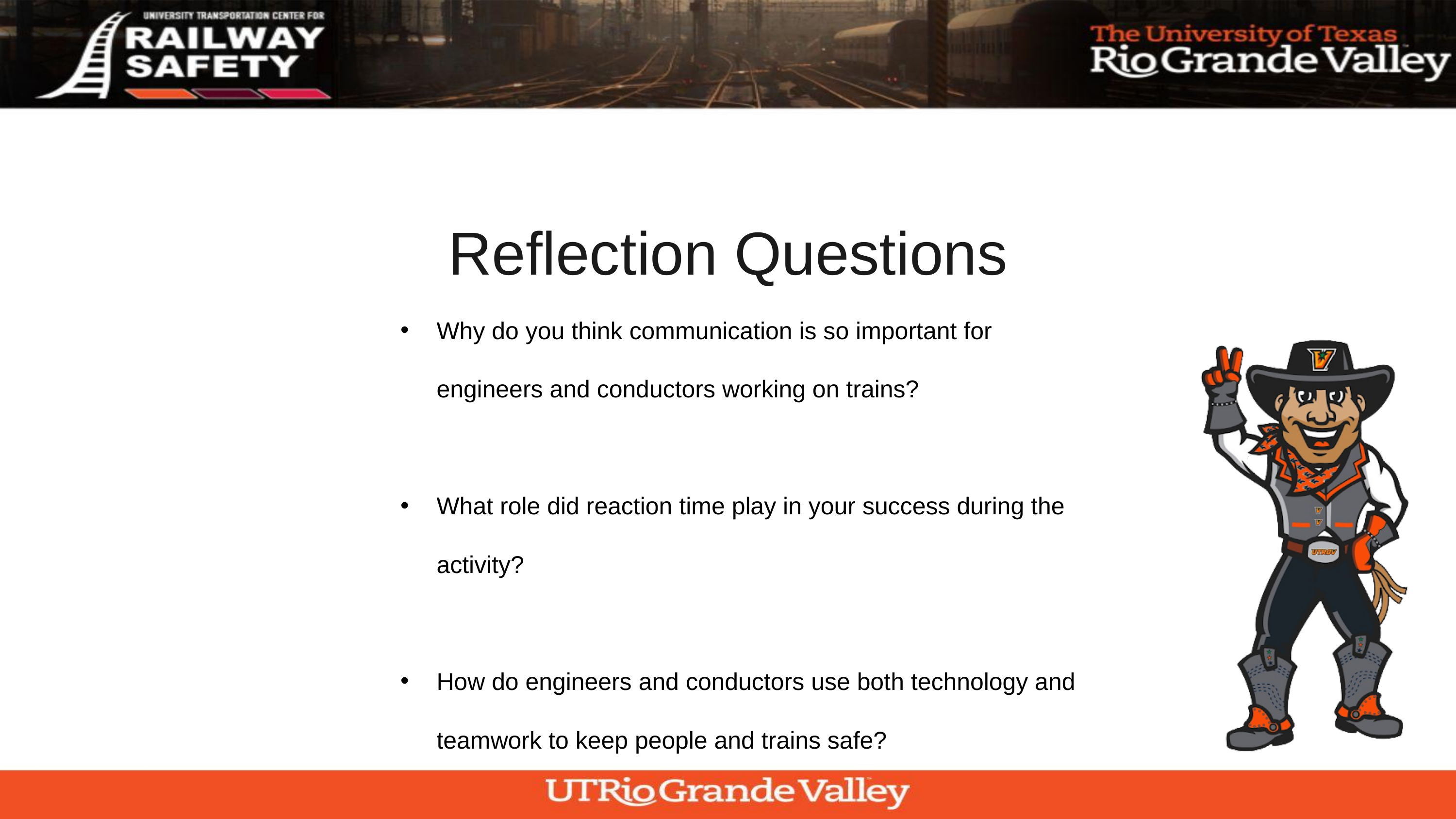

Reflection Questions
Why do you think communication is so important for engineers and conductors working on trains?

What role did reaction time play in your success during the activity?

How do engineers and conductors use both technology and teamwork to keep people and trains safe?